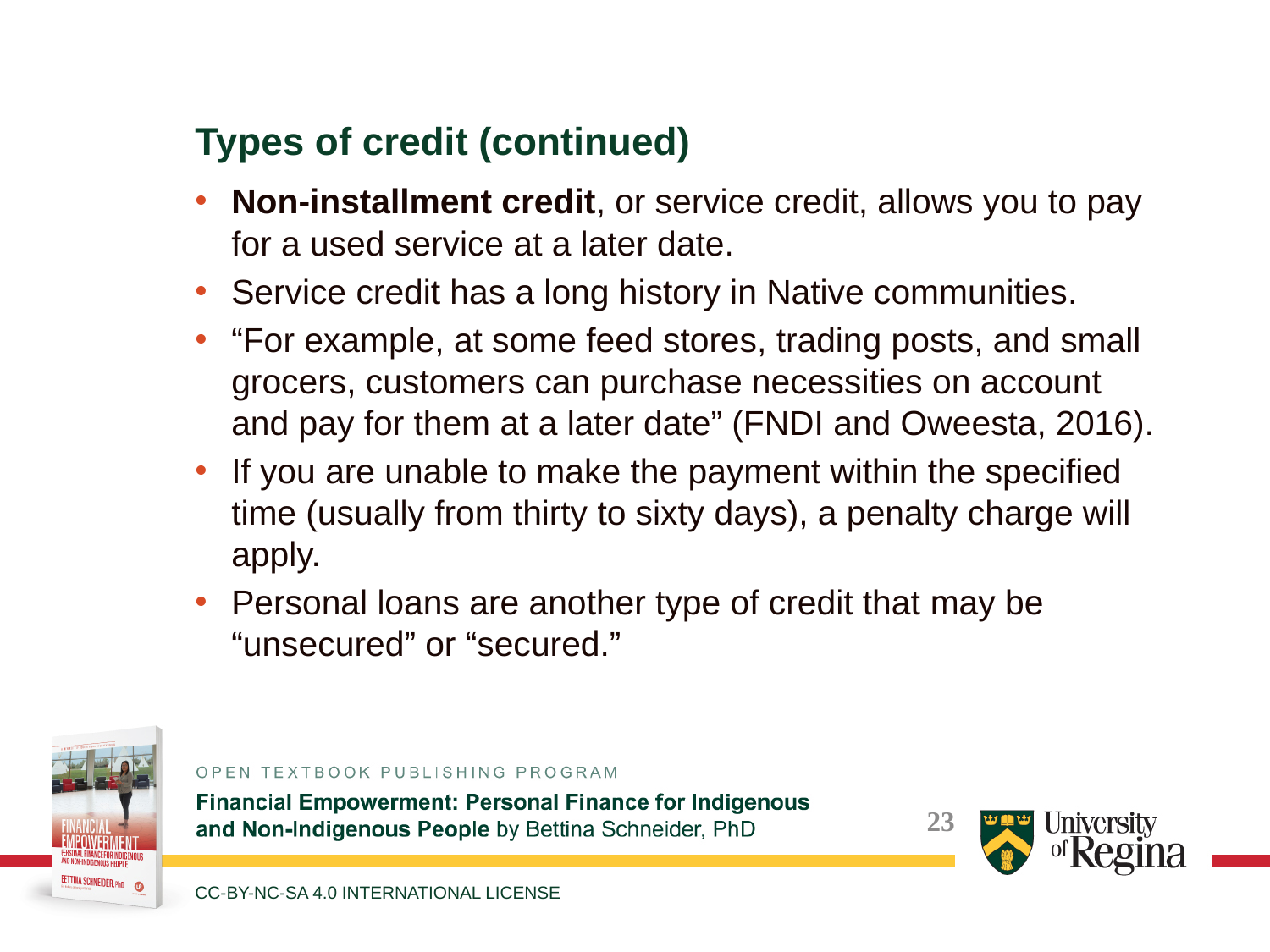

Types of credit (continued)
Non-installment credit, or service credit, allows you to pay for a used service at a later date.
Service credit has a long history in Native communities.
“For example, at some feed stores, trading posts, and small grocers, customers can purchase necessities on account and pay for them at a later date” (FNDI and Oweesta, 2016).
If you are unable to make the payment within the specified time (usually from thirty to sixty days), a penalty charge will apply.
Personal loans are another type of credit that may be “unsecured” or “secured.”

CC-BY-NC-SA 4.0 INTERNATIONAL LICENSE